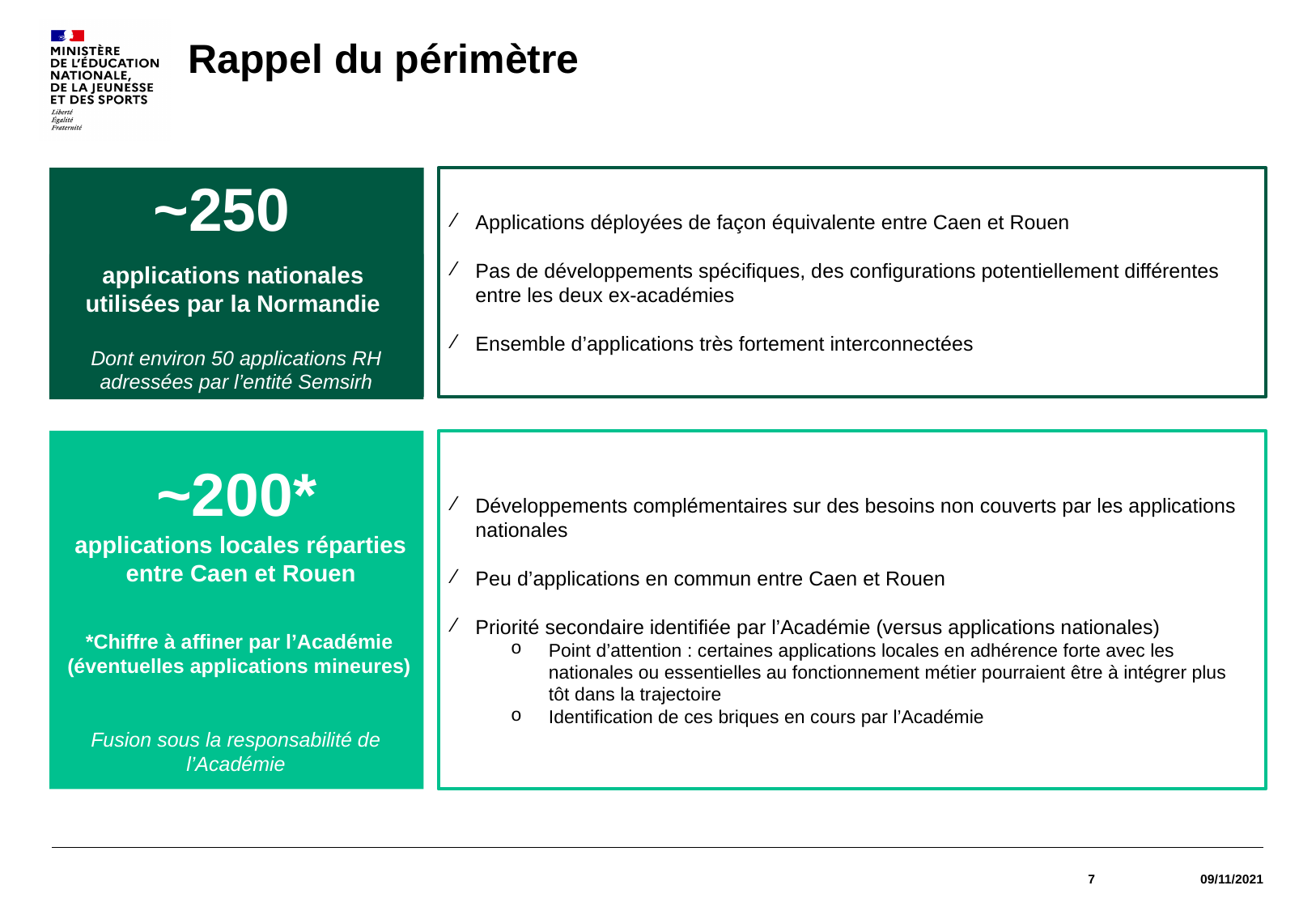

# Rappel du périmètre

~250

applications nationales
utilisées par la Normandie
Dont environ 50 applications RH adressées par l’entité Semsirh
Applications déployées de façon équivalente entre Caen et Rouen

Pas de développements spécifiques, des configurations potentiellement différentes entre les deux ex-académies

Ensemble d’applications très fortement interconnectées
~200*

Développements complémentaires sur des besoins non couverts par les applications nationales

Peu d’applications en commun entre Caen et Rouen

Priorité secondaire identifiée par l’Académie (versus applications nationales)
Point d’attention : certaines applications locales en adhérence forte avec les nationales ou essentielles au fonctionnement métier pourraient être à intégrer plus tôt dans la trajectoire
Identification de ces briques en cours par l’Académie​
applications locales réparties entre Caen et Rouen

*Chiffre à affiner par l’Académie (éventuelles applications mineures)

Fusion sous la responsabilité de l’Académie
7
09/11/2021